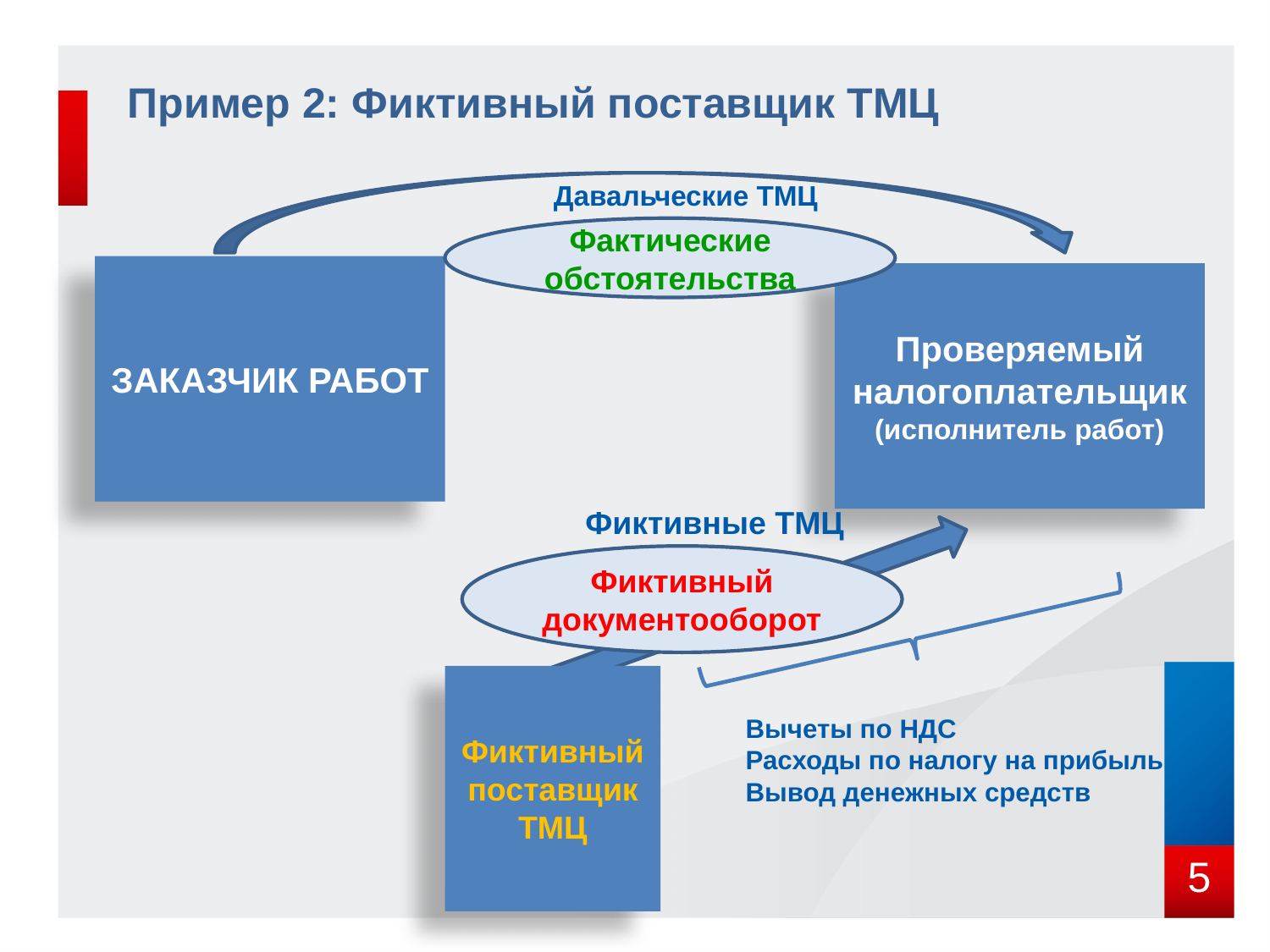

# Пример 2: Фиктивный поставщик ТМЦ

Давальческие ТМЦ
Фактические обстоятельства
ЗАКАЗЧИК РАБОТ
Проверяемый налогоплательщик (исполнитель работ)

Фиктивные ТМЦ
Фиктивный документооборот
Фиктивный поставщик ТМЦ
Вычеты по НДС
Расходы по налогу на прибыль
Вывод денежных средств
5